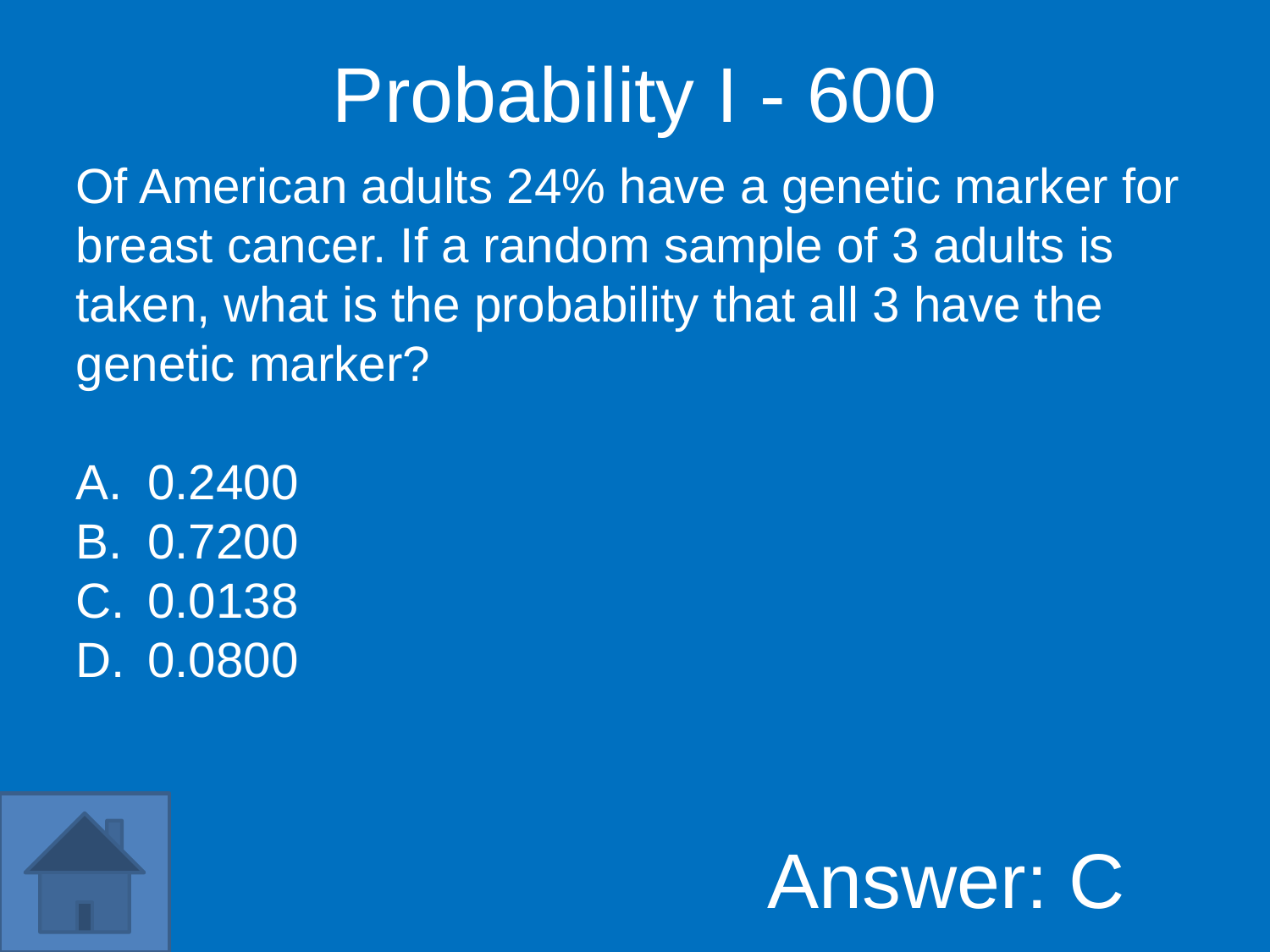

Probability I - 600
Of American adults 24% have a genetic marker for breast cancer. If a random sample of 3 adults is taken, what is the probability that all 3 have the genetic marker?

0.2400
0.7200
0.0138
0.0800

Answer: C